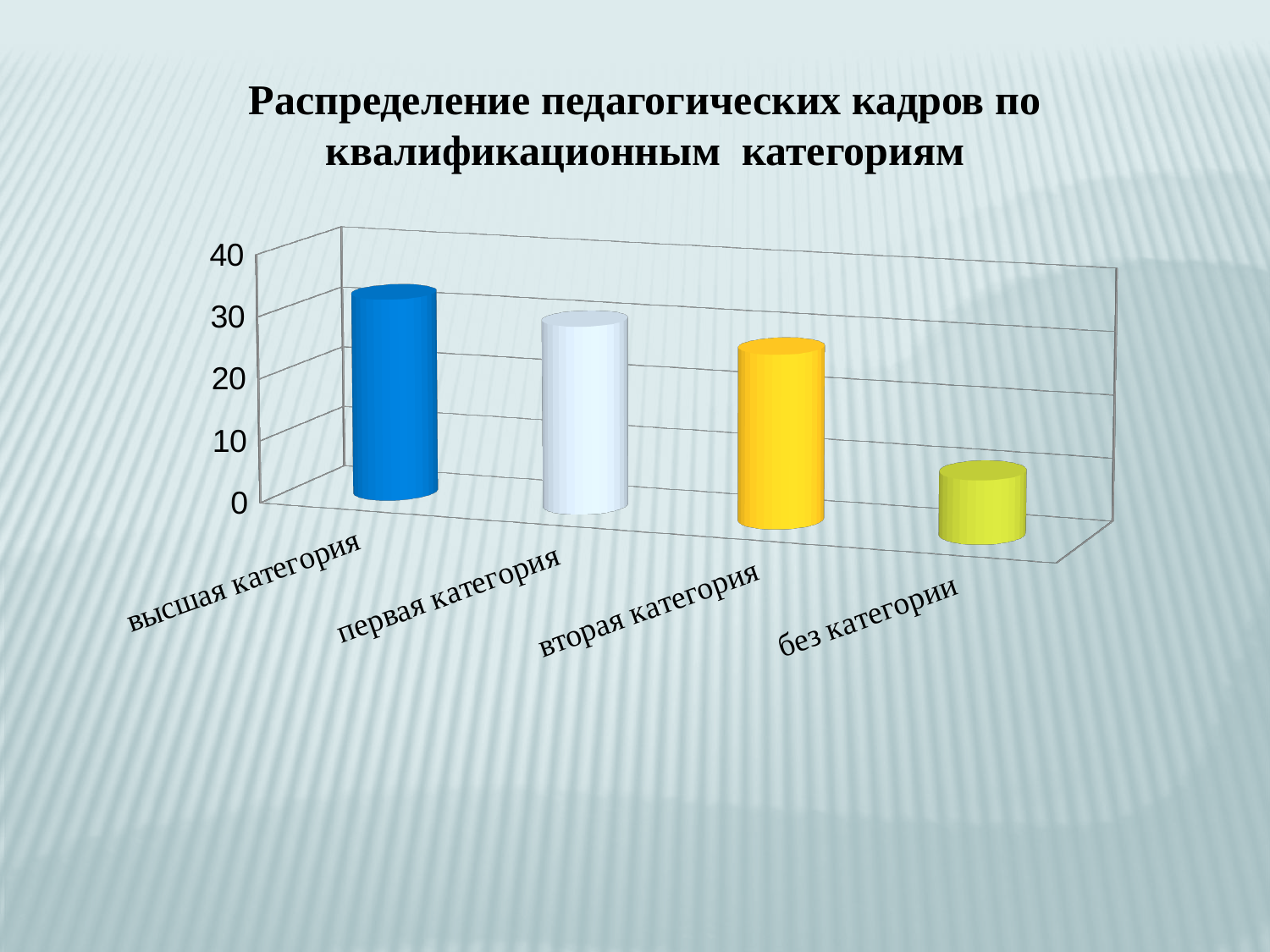

Распределение педагогических кадров по квалификационным  категориям

[unsupported chart]